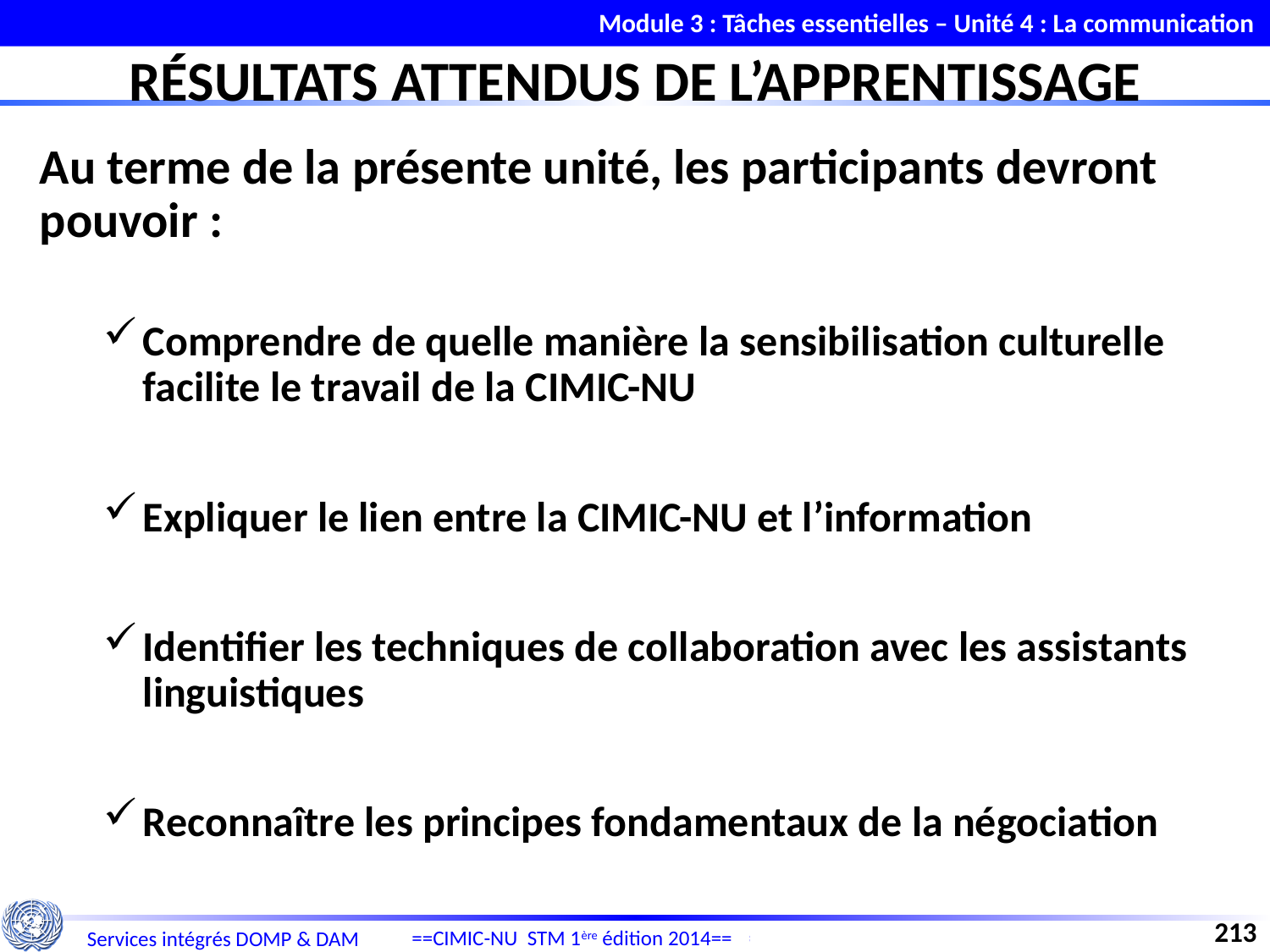

Module 3 : Tâches essentielles – Unité 4 : La communication
# RÉSULTATS ATTENDUS DE L’APPRENTISSAGE
Au terme de la présente unité, les participants devront pouvoir :

Comprendre de quelle manière la sensibilisation culturelle facilite le travail de la CIMIC-NU

Expliquer le lien entre la CIMIC-NU et l’information

Identifier les techniques de collaboration avec les assistants linguistiques

Reconnaître les principes fondamentaux de la négociation

213
==CIMIC-NU  STM 1ère édition 2014==
Services intégrés DOMP & DAM